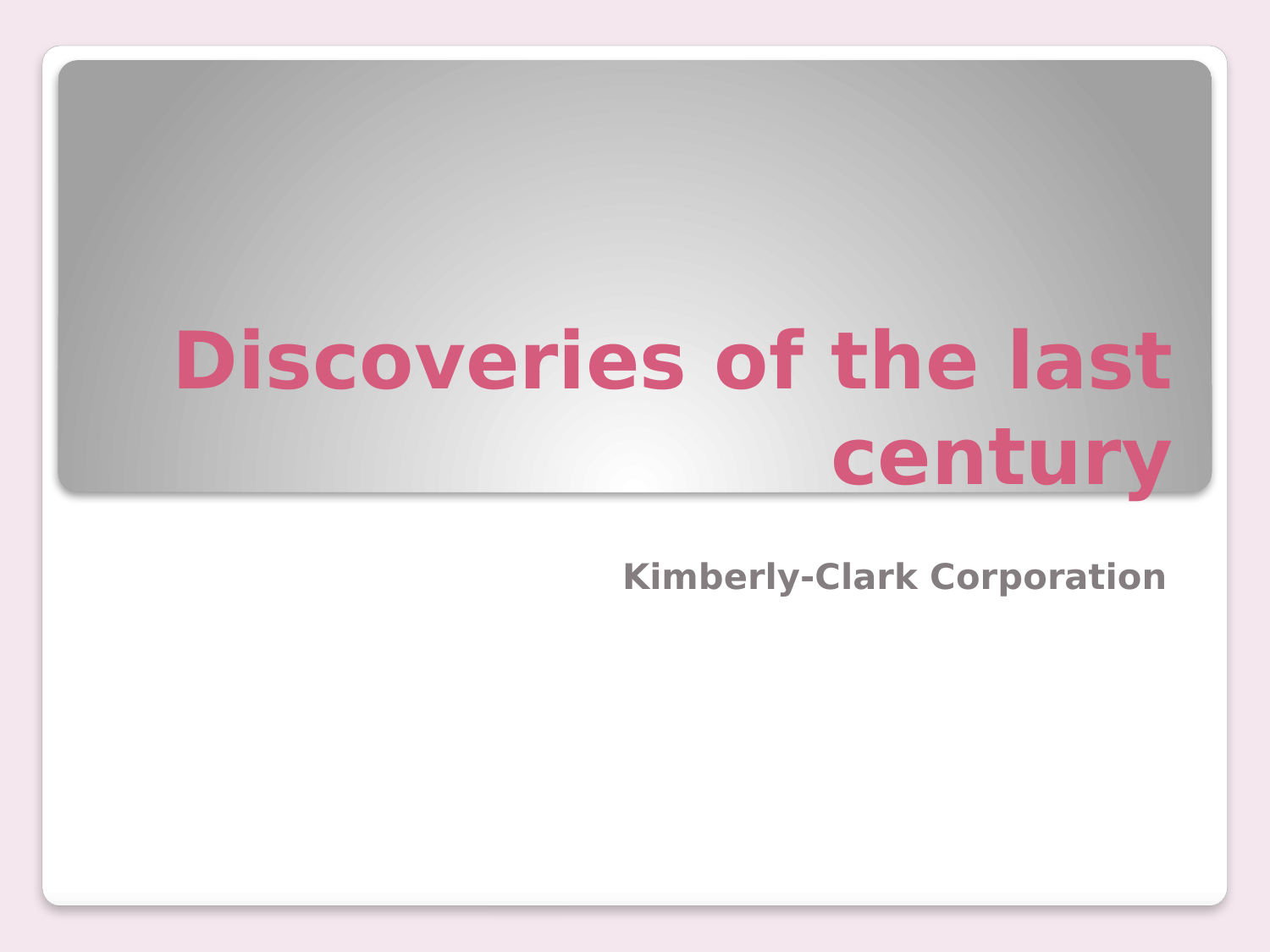

# Discoveries of the last century

Kimberly-Clark Corporation